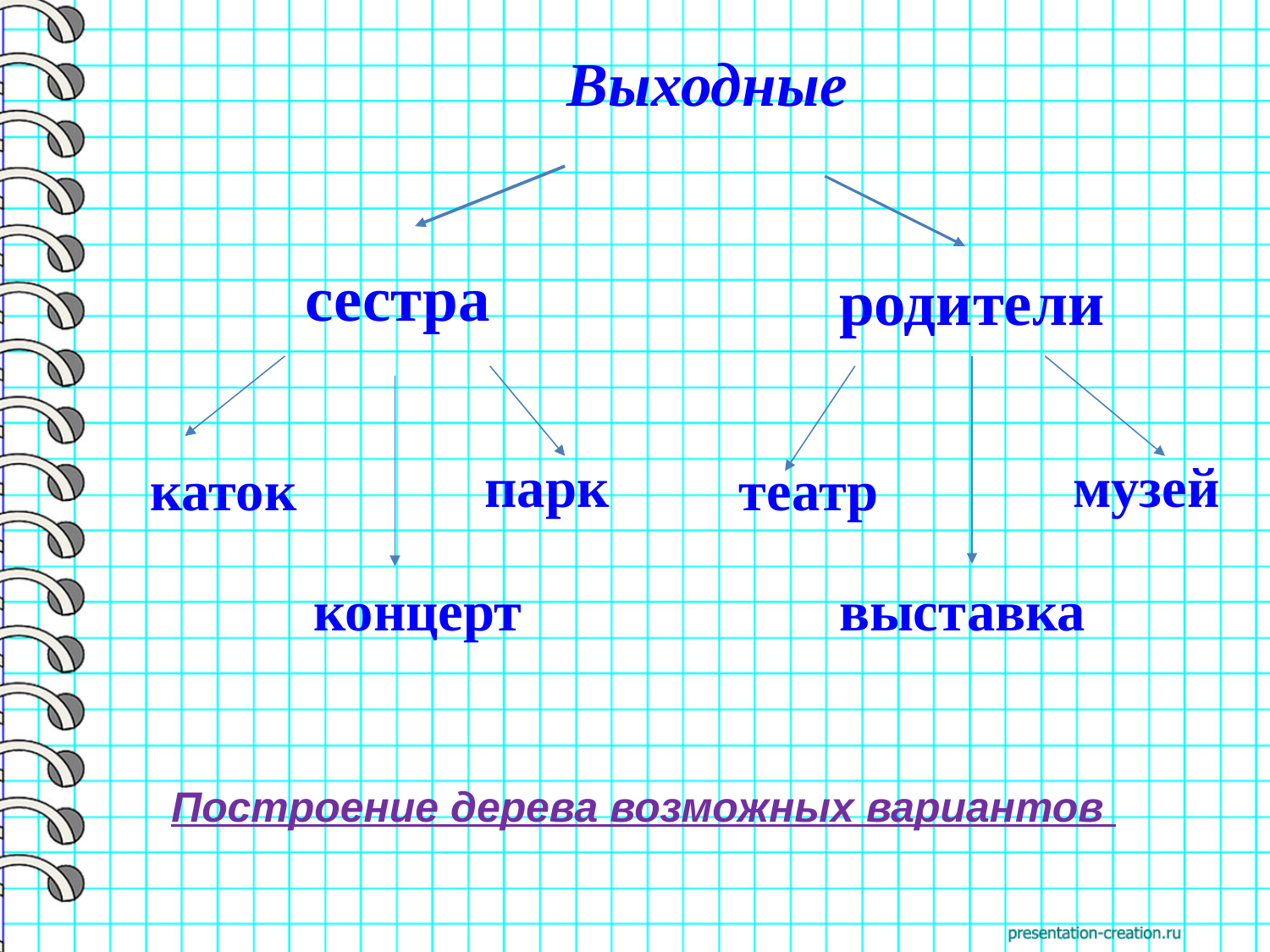

# Выходные
сестра
родители
парк
музей
каток
театр
концерт
выставка

Построение дерева возможных вариантов